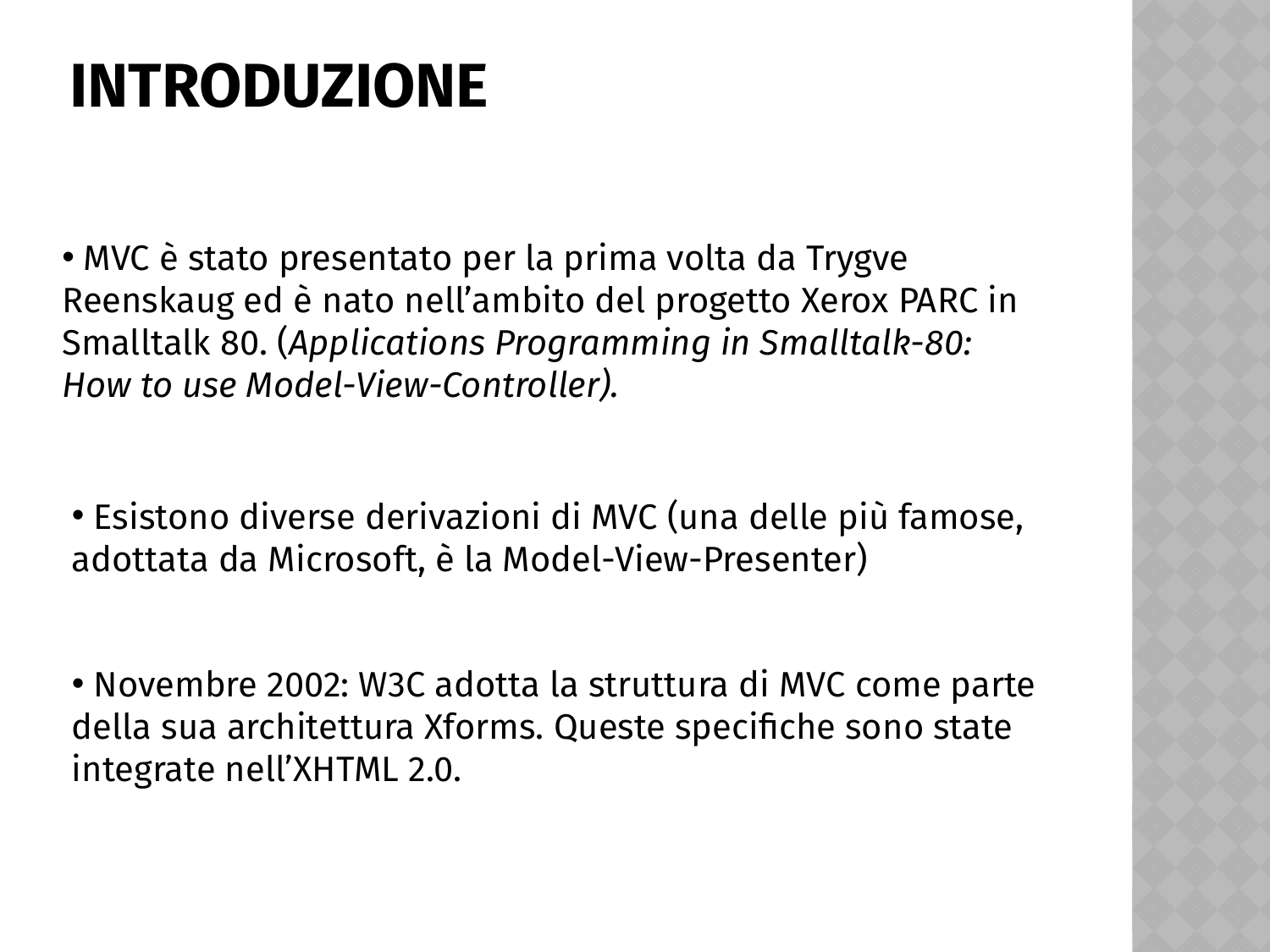

# INTRODUZIONE
 MVC è stato presentato per la prima volta da Trygve Reenskaug ed è nato nell’ambito del progetto Xerox PARC in Smalltalk 80. (Applications Programming in Smalltalk-80: How to use Model-View-Controller).

 Esistono diverse derivazioni di MVC (una delle più famose, adottata da Microsoft, è la Model-View-Presenter)
 Novembre 2002: W3C adotta la struttura di MVC come parte della sua architettura Xforms. Queste specifiche sono state integrate nell’XHTML 2.0.